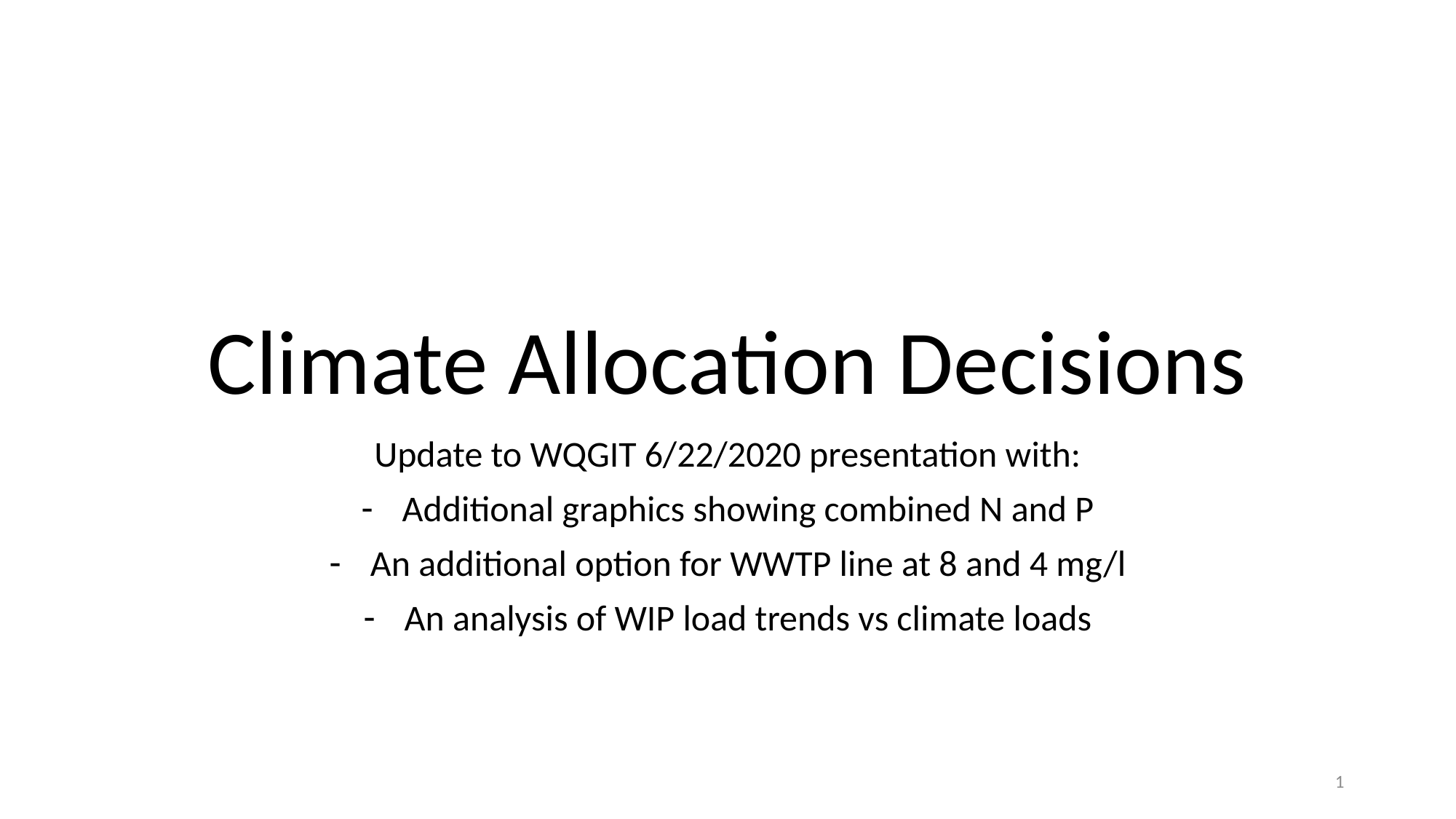

# Climate Allocation Decisions
Update to WQGIT 6/22/2020 presentation with:
Additional graphics showing combined N and P
An additional option for WWTP line at 8 and 4 mg/l
An analysis of WIP load trends vs climate loads
1